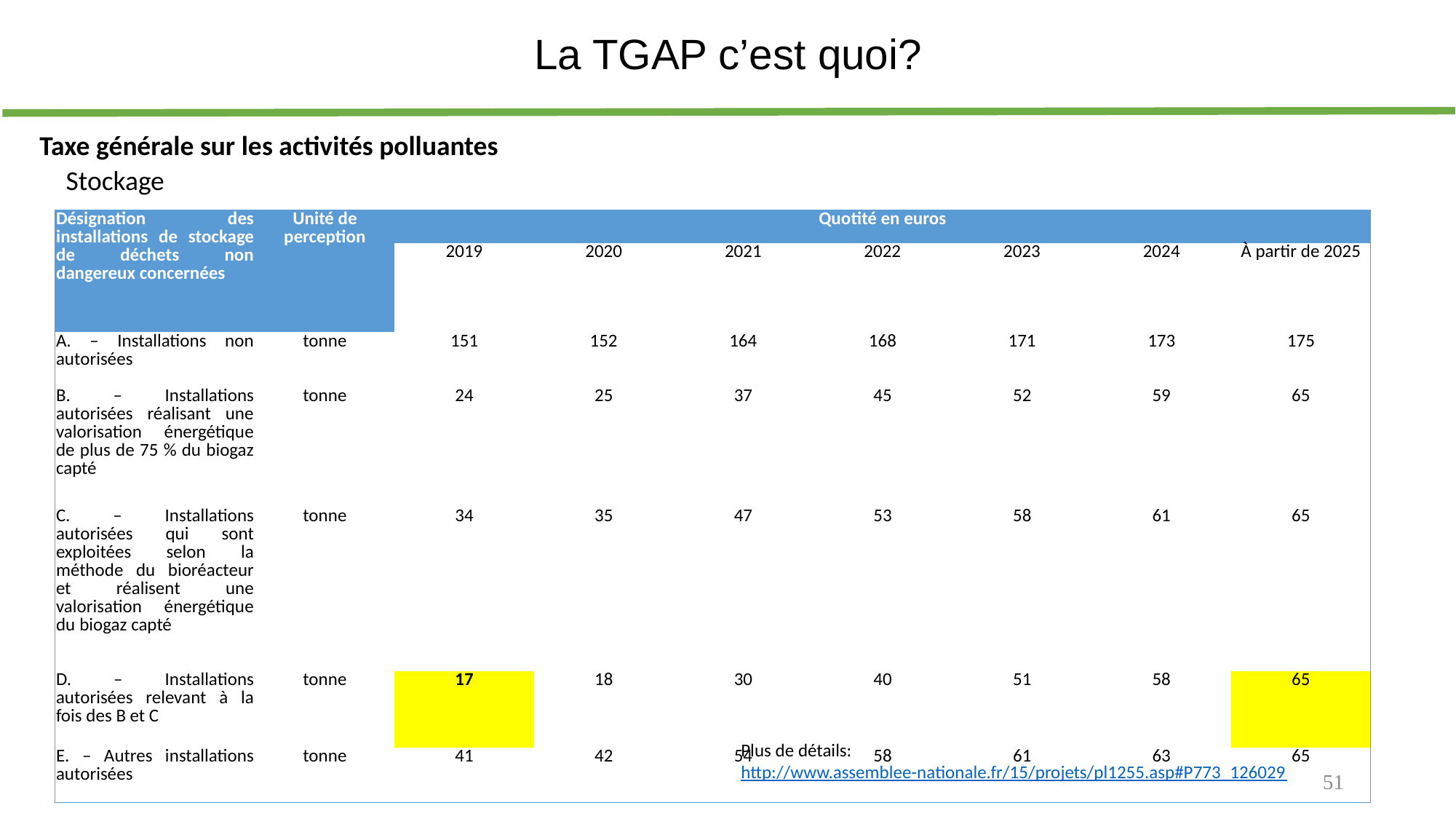

La TGAP c’est quoi?
Taxe générale sur les activités polluantes
Stockage
| Désignation des installations de stockage de déchets non dangereux concernées | Unité de perception | Quotité en euros |  |  |  |  |  |  |
| --- | --- | --- | --- | --- | --- | --- | --- | --- |
|  |  | 2019 | 2020 | 2021 | 2022 | 2023 | 2024 | À partir de 2025 |
| A. – Installations non autorisées | tonne | 151 | 152 | 164 | 168 | 171 | 173 | 175 |
| B. – Installations autorisées réalisant une valorisation énergétique de plus de 75 % du biogaz capté | tonne | 24 | 25 | 37 | 45 | 52 | 59 | 65 |
| C. – Installations autorisées qui sont exploitées selon la méthode du bioréacteur et réalisent une valorisation énergétique du biogaz capté | tonne | 34 | 35 | 47 | 53 | 58 | 61 | 65 |
| D. – Installations autorisées relevant à la fois des B et C | tonne | 17 | 18 | 30 | 40 | 51 | 58 | 65 |
| E. – Autres installations autorisées | tonne | 41 | 42 | 54 | 58 | 61 | 63 | 65 |
Plus de détails:
http://www.assemblee-nationale.fr/15/projets/pl1255.asp#P773_126029
51